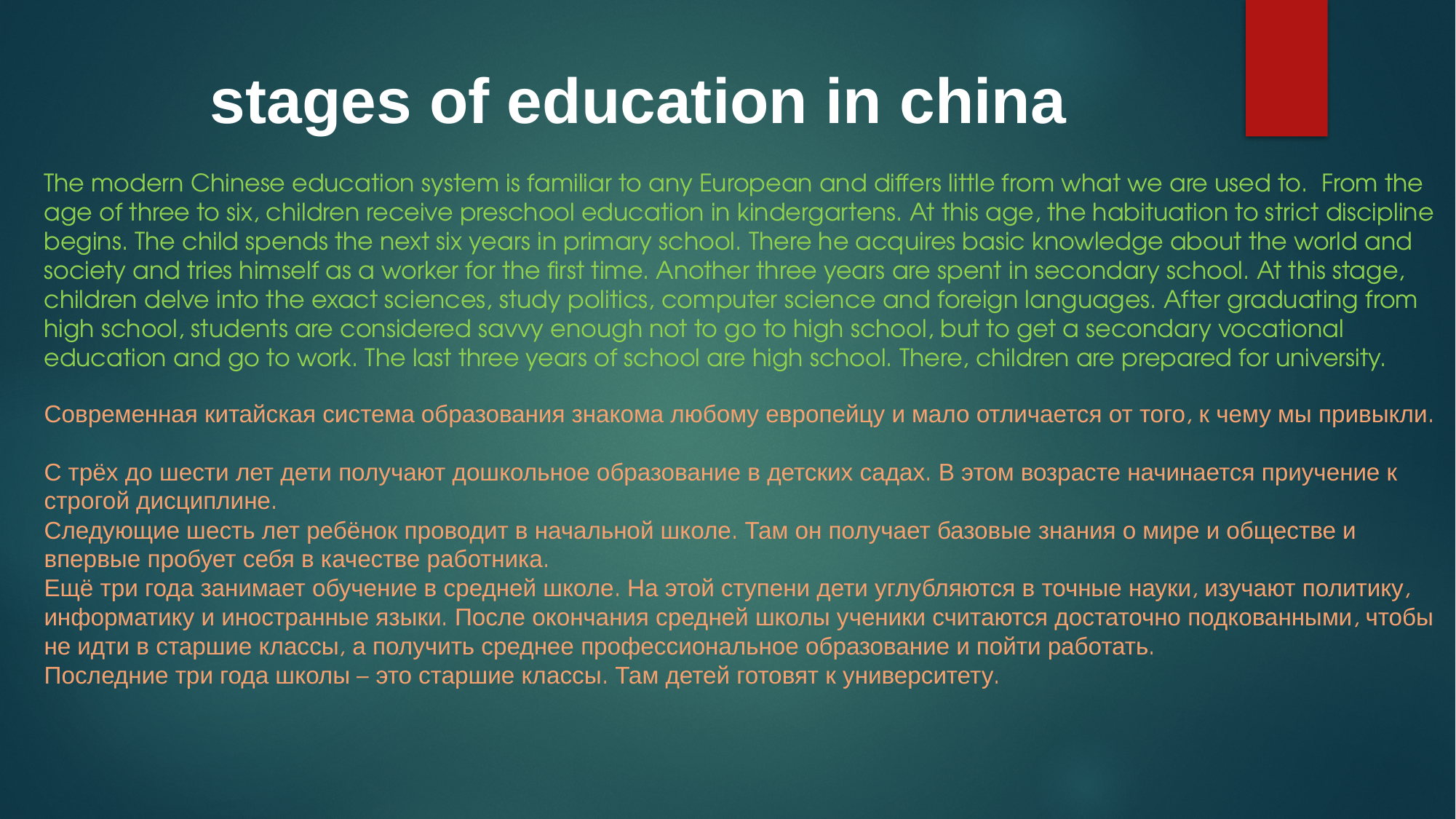

# stages of education in china
The modern Chinese education system is familiar to any European and differs little from what we are used to.  From the age of three to six, children receive preschool education in kindergartens. At this age, the habituation to strict discipline begins. The child spends the next six years in primary school. There he acquires basic knowledge about the world and society and tries himself as a worker for the first time. Another three years are spent in secondary school. At this stage, children delve into the exact sciences, study politics, computer science and foreign languages. After graduating from high school, students are considered savvy enough not to go to high school, but to get a secondary vocational education and go to work. The last three years of school are high school. There, children are prepared for university.
Современная китайская система образования знакома любому европейцу и мало отличается от того, к чему мы привыкли.

С трёх до шести лет дети получают дошкольное образование в детских садах. В этом возрасте начинается приучение к строгой дисциплине.
Следующие шесть лет ребёнок проводит в начальной школе. Там он получает базовые знания о мире и обществе и впервые пробует себя в качестве работника.
Ещё три года занимает обучение в средней школе. На этой ступени дети углубляются в точные науки, изучают политику, информатику и иностранные языки. После окончания средней школы ученики считаются достаточно подкованными, чтобы не идти в старшие классы, а получить среднее профессиональное образование и пойти работать.
Последние три года школы – это старшие классы. Там детей готовят к университету.